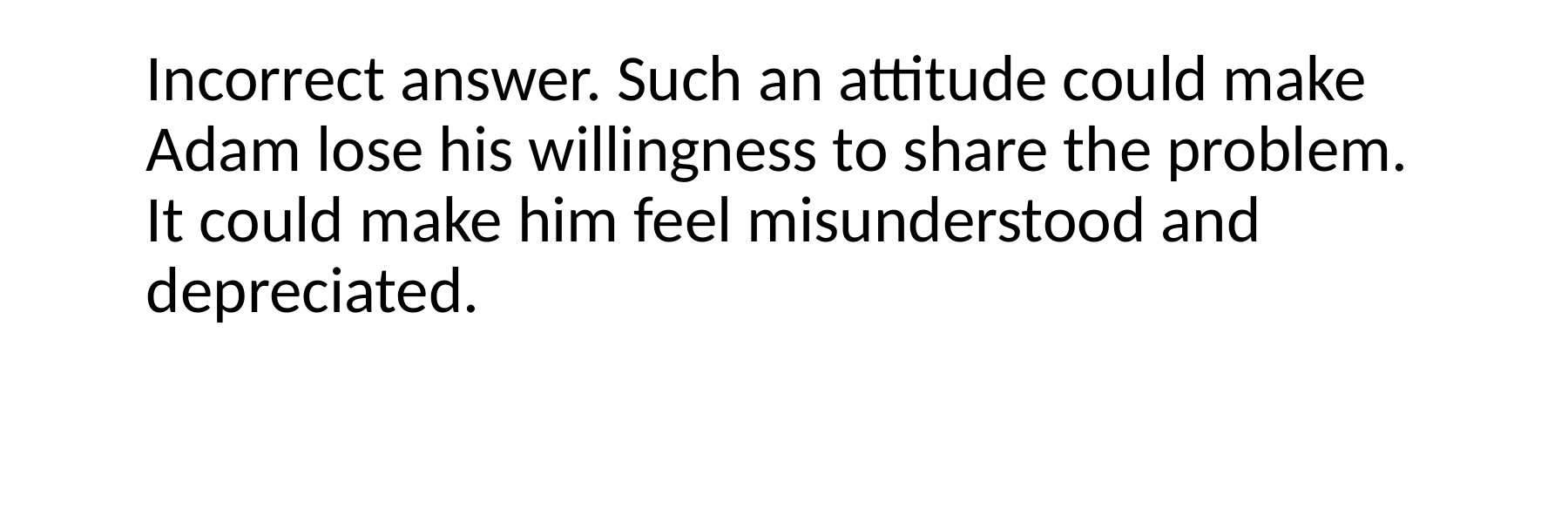

Incorrect answer. Such an attitude could make Adam lose his willingness to share the problem. It could make him feel misunderstood and depreciated.